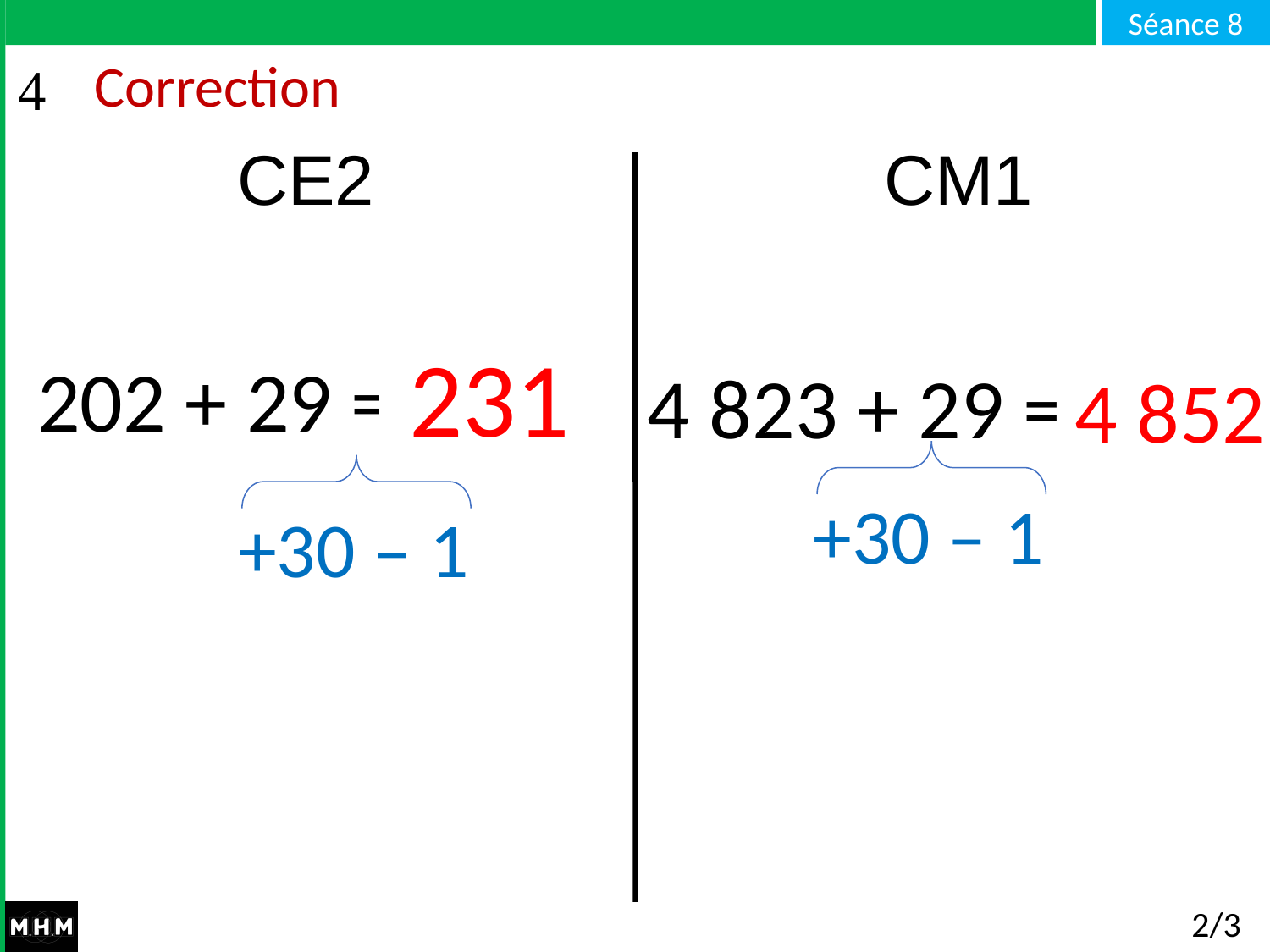

# Correction
CE2                          CM1

231
4 823 + 29 =
202 + 29 =
4 852

+30 – 1
+30 – 1
2/3